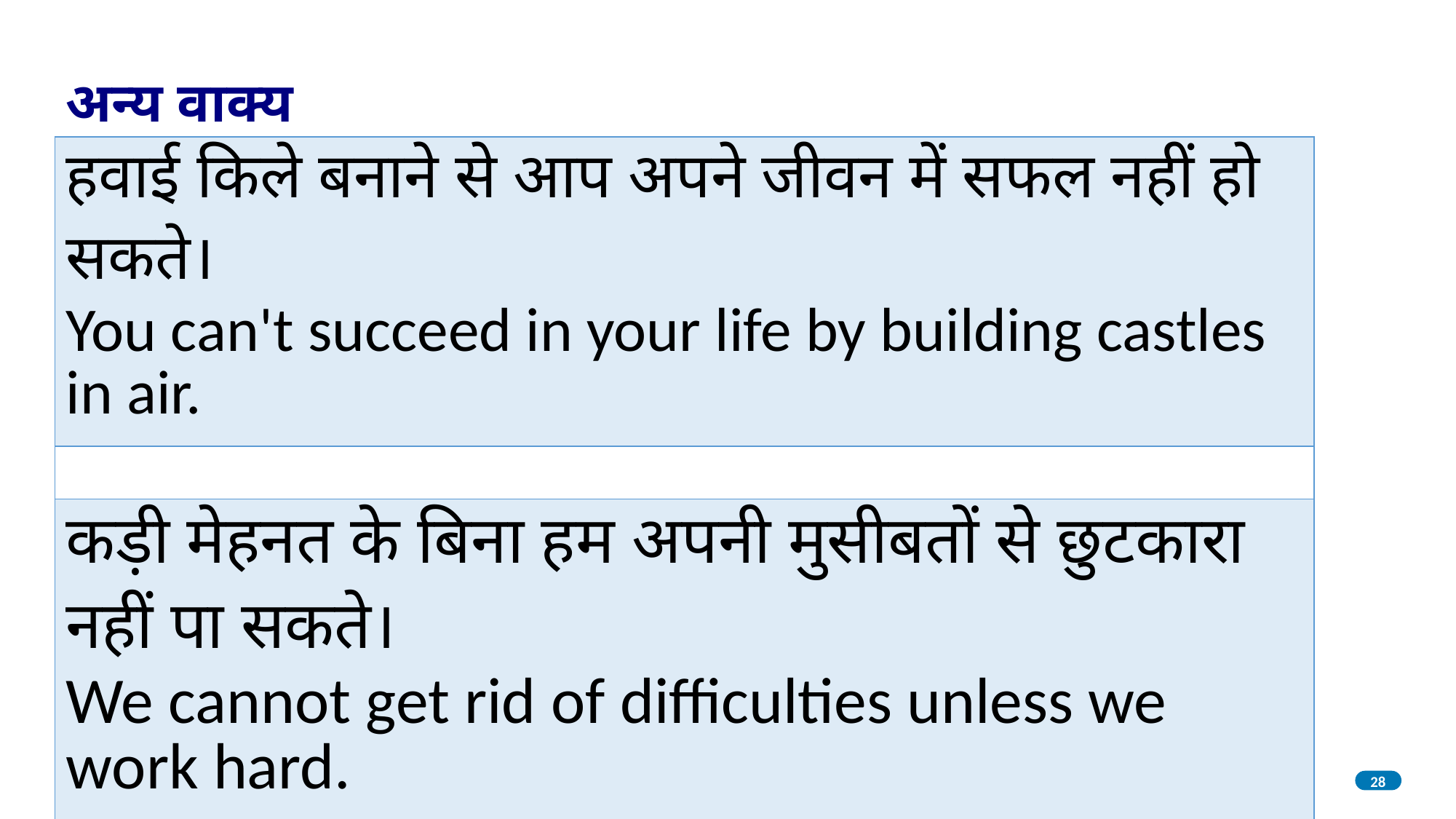

अन्य वाक्य
| हवाई किले बनाने से आप अपने जीवन में सफल नहीं हो सकते। You can't succeed in your life by building castles in air. |
| --- |
|  |
| कड़ी मेहनत के बिना हम अपनी मुसीबतों से छुटकारा नहीं पा सकते। We cannot get rid of difficulties unless we work hard. |
28